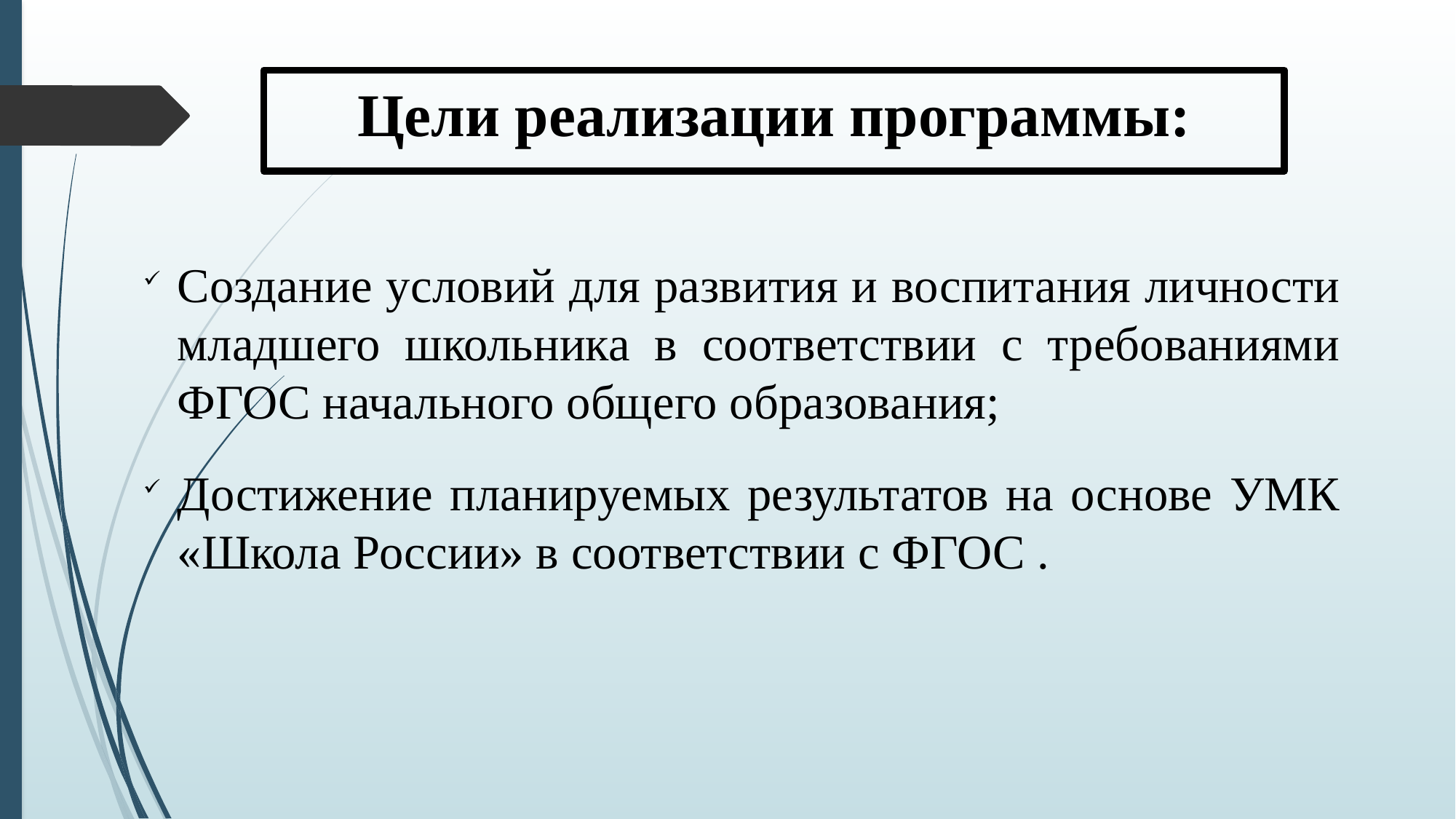

Цели реализации программы:

Создание условий для развития и воспитания личности младшего школьника в соответствии с требованиями ФГОС начального общего образования;
Достижение планируемых результатов на основе УМК «Школа России» в соответствии с ФГОС .